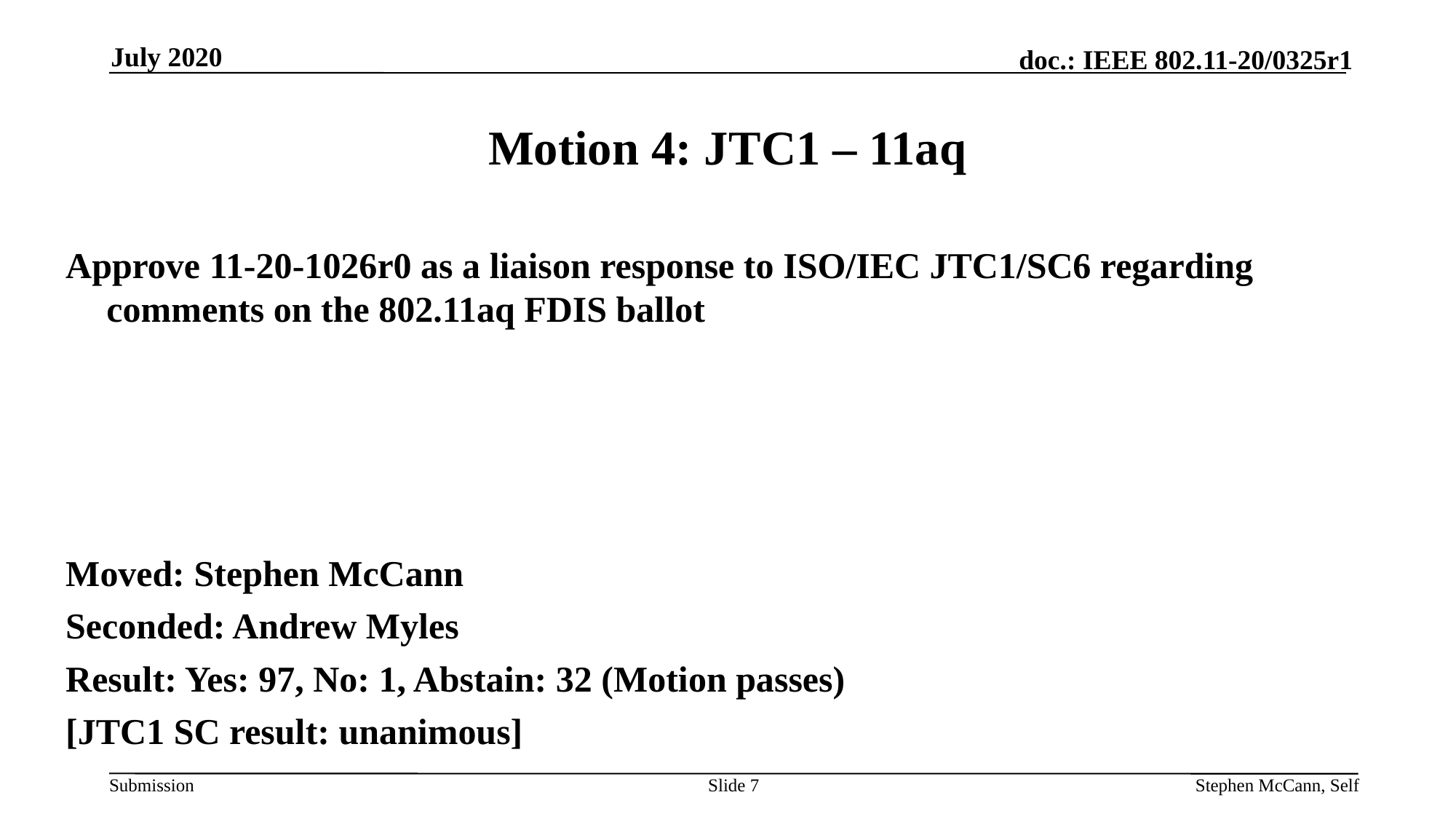

July 2020
# Motion 4: JTC1 – 11aq
Approve 11-20-1026r0 as a liaison response to ISO/IEC JTC1/SC6 regarding comments on the 802.11aq FDIS ballot

Moved: Stephen McCann
Seconded: Andrew Myles
Result: Yes: 97, No: 1, Abstain: 32 (Motion passes)
[JTC1 SC result: unanimous]

Slide 7
Stephen McCann, Self